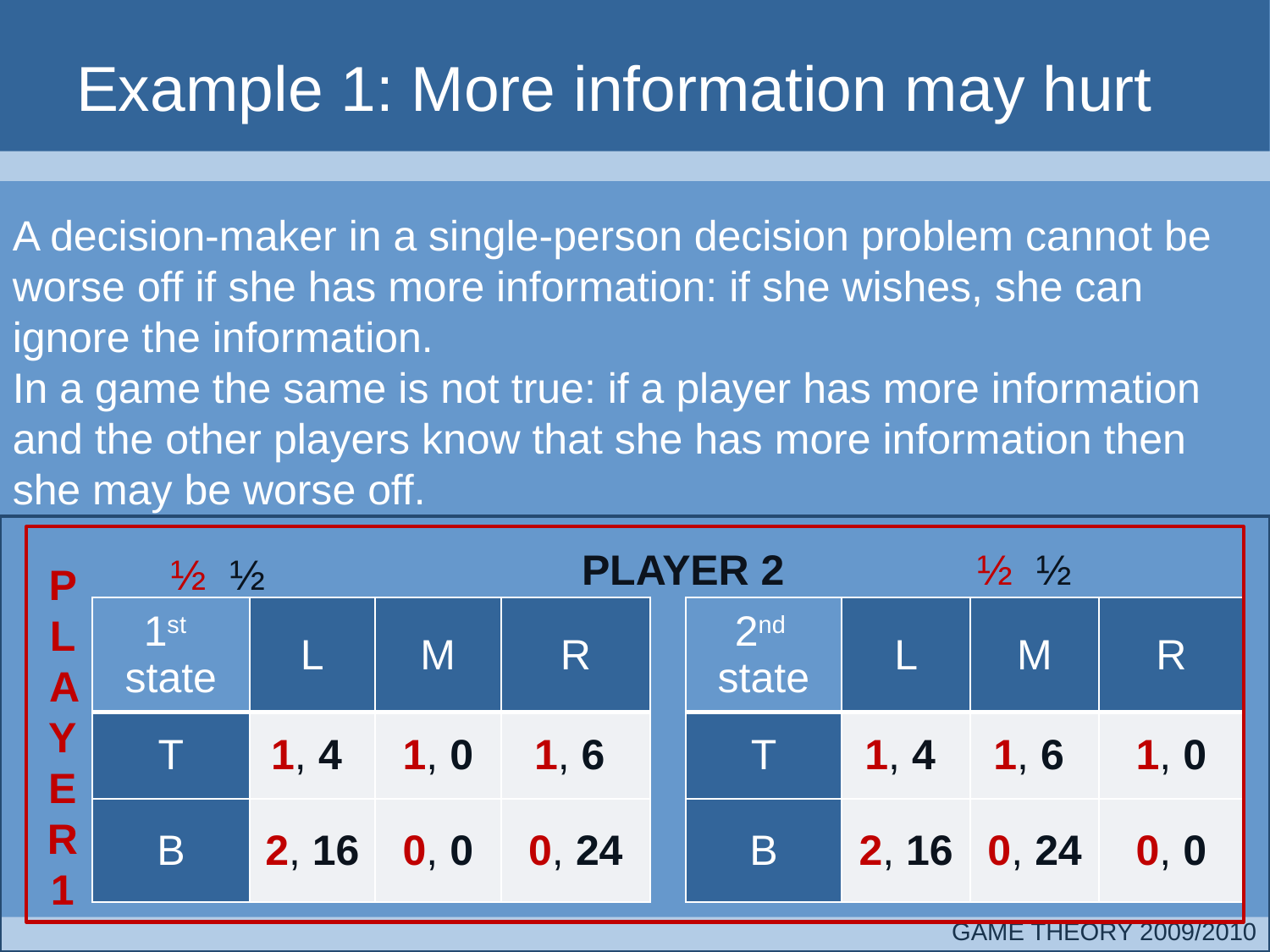

# Example 1: More information may hurt
A decision-maker in a single-person decision problem cannot be worse off if she has more information: if she wishes, she can ignore the information.
In a game the same is not true: if a player has more information and the other players know that she has more information then she may be worse off.

½  ½
½  ½
PLAYER 2
P L AYE R1
| 1st state | L | M | R |
| --- | --- | --- | --- |
| T | 1, 4 | 1, 0 | 1, 6 |
| B | 2, 16 | 0, 0 | 0, 24 |
| 2nd state | L | M | R |
| --- | --- | --- | --- |
| T | 1, 4 | 1, 6 | 1, 0 |
| B | 2, 16 | 0, 24 | 0, 0 |
GAME THEORY 2009/2010